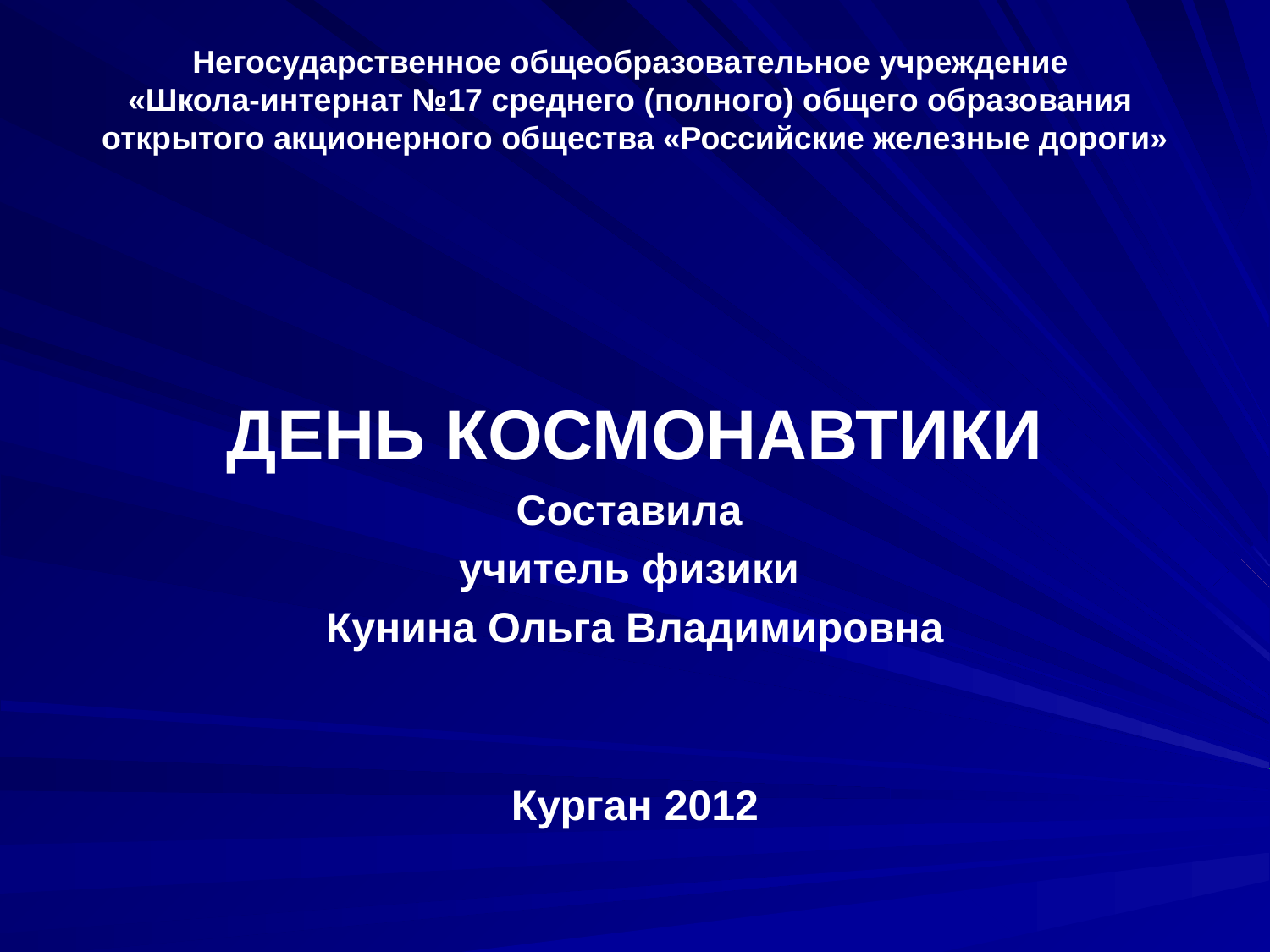

# Негосударственное общеобразовательное учреждение «Школа-интернат №17 среднего (полного) общего образования открытого акционерного общества «Российские железные дороги»

ДЕНЬ КОСМОНАВТИКИ
Составила
учитель физики
Кунина Ольга Владимировна

Курган 2012